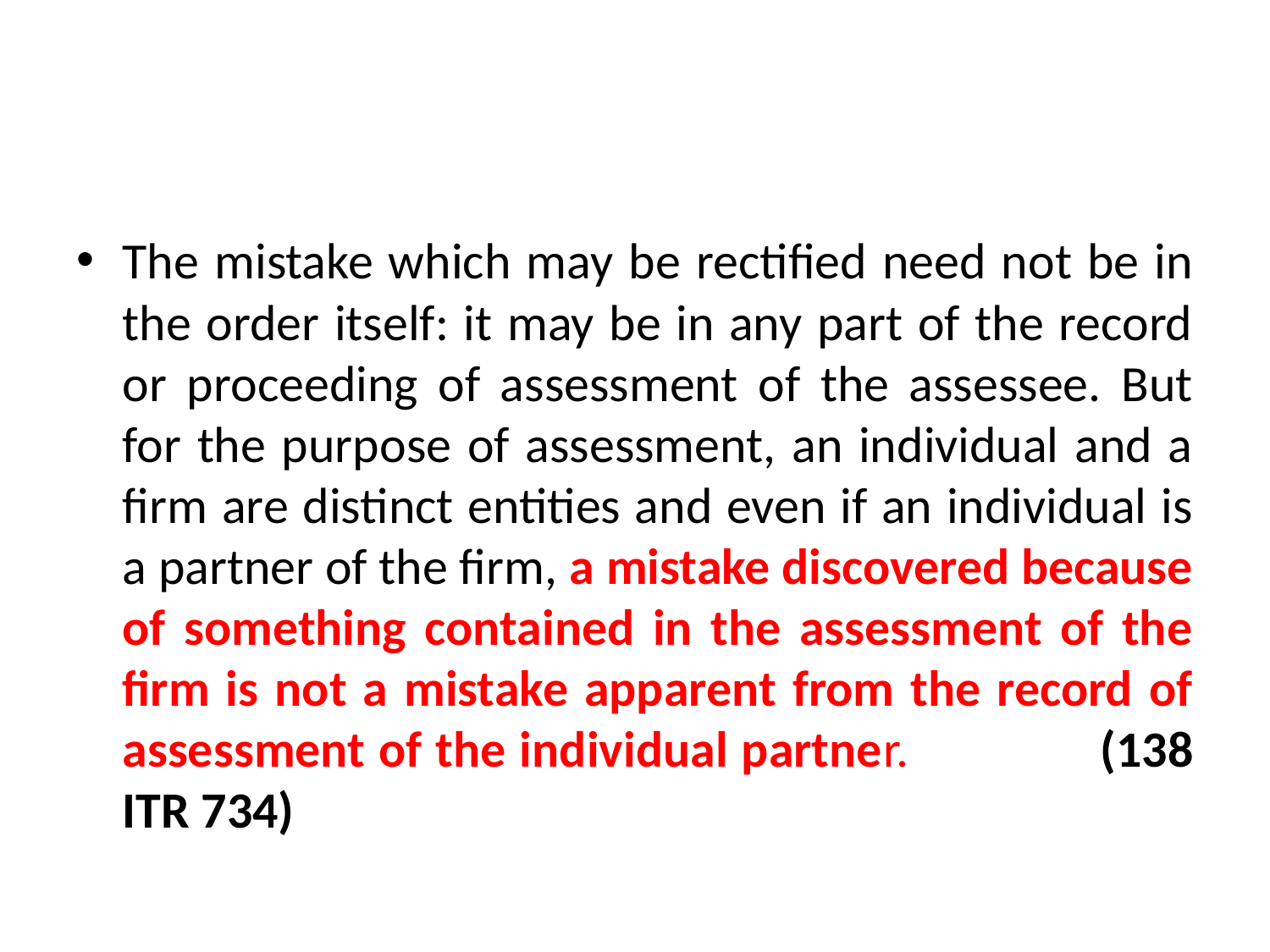

#
The mistake which may be rectified need not be in the order itself: it may be in any part of the record or proceeding of assessment of the assessee. But for the purpose of assessment, an individual and a firm are distinct entities and even if an individual is a partner of the firm, a mistake discovered because of something contained in the assessment of the firm is not a mistake apparent from the record of assessment of the individual partner.              (138 ITR 734)